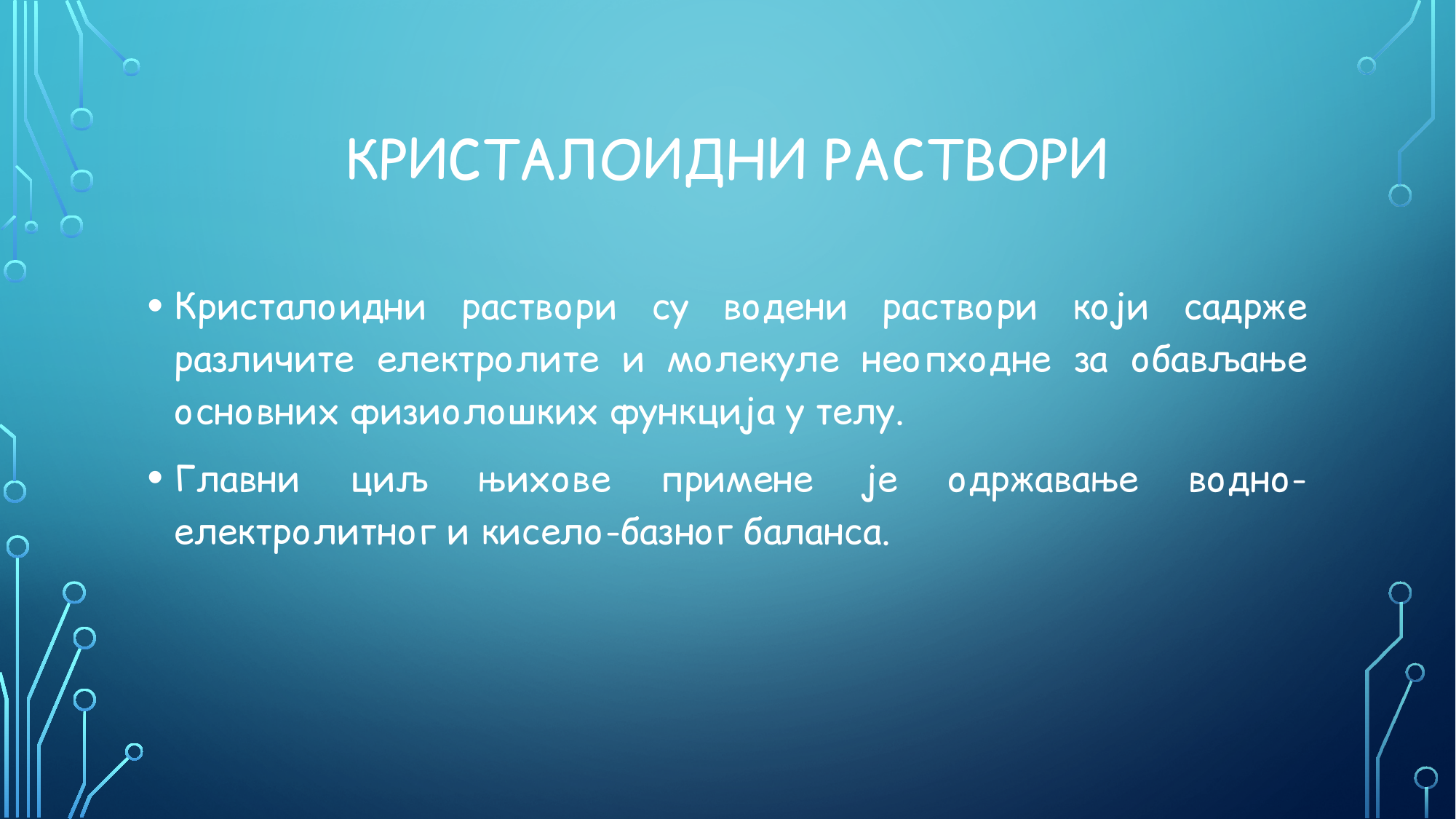

# Кристалоидни раствори
Кристалоидни раствори су водени раствори који садрже различите електролите и молекуле неопходне за обављање основних физиолошких функција у телу.
Главни циљ њихове примене је одржавање водно-електролитног и кисело-базног баланса.